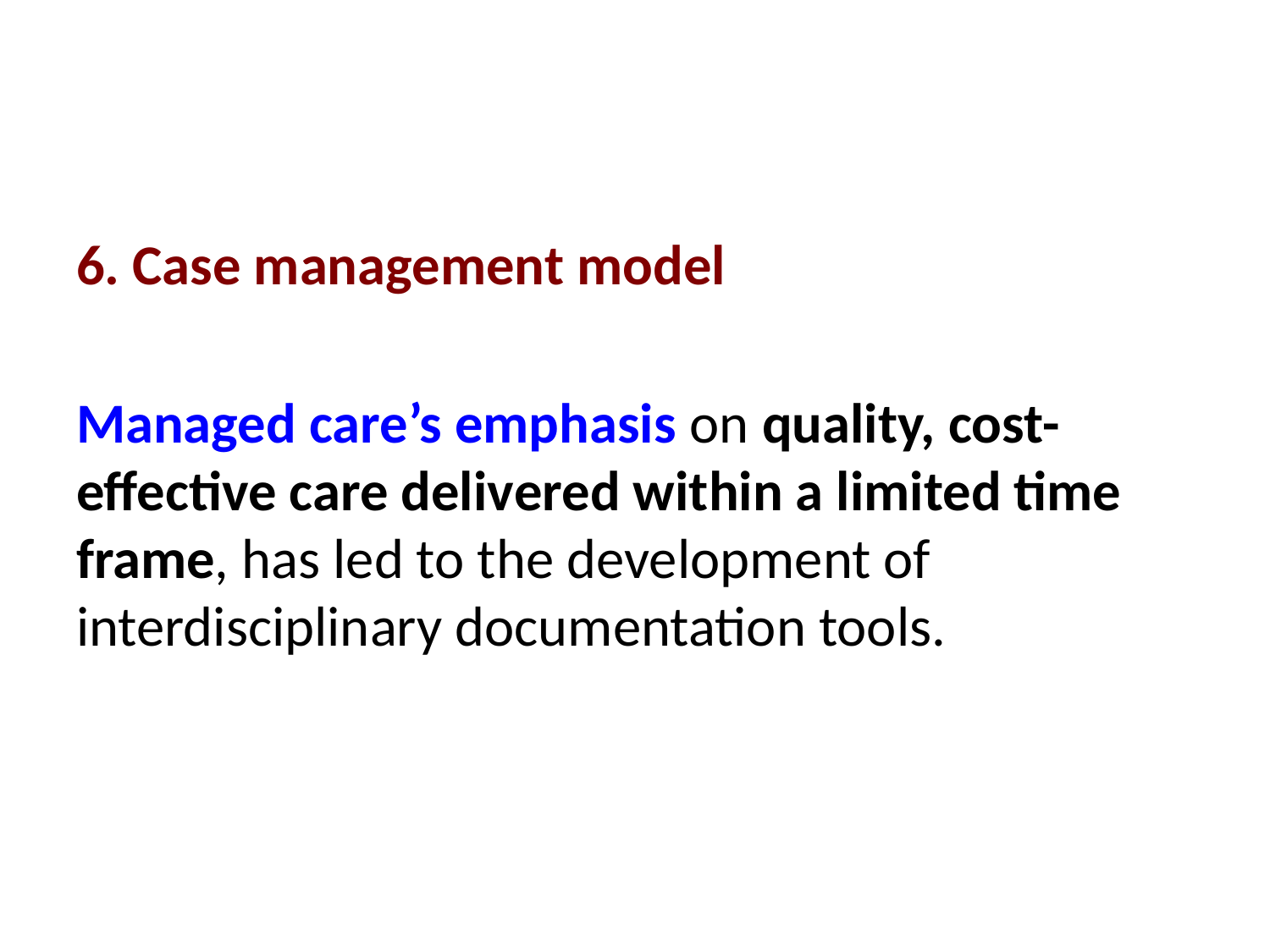

6. Case management model

Managed care’s emphasis on quality, cost-effective care delivered within a limited time frame, has led to the development of interdisciplinary documentation tools.